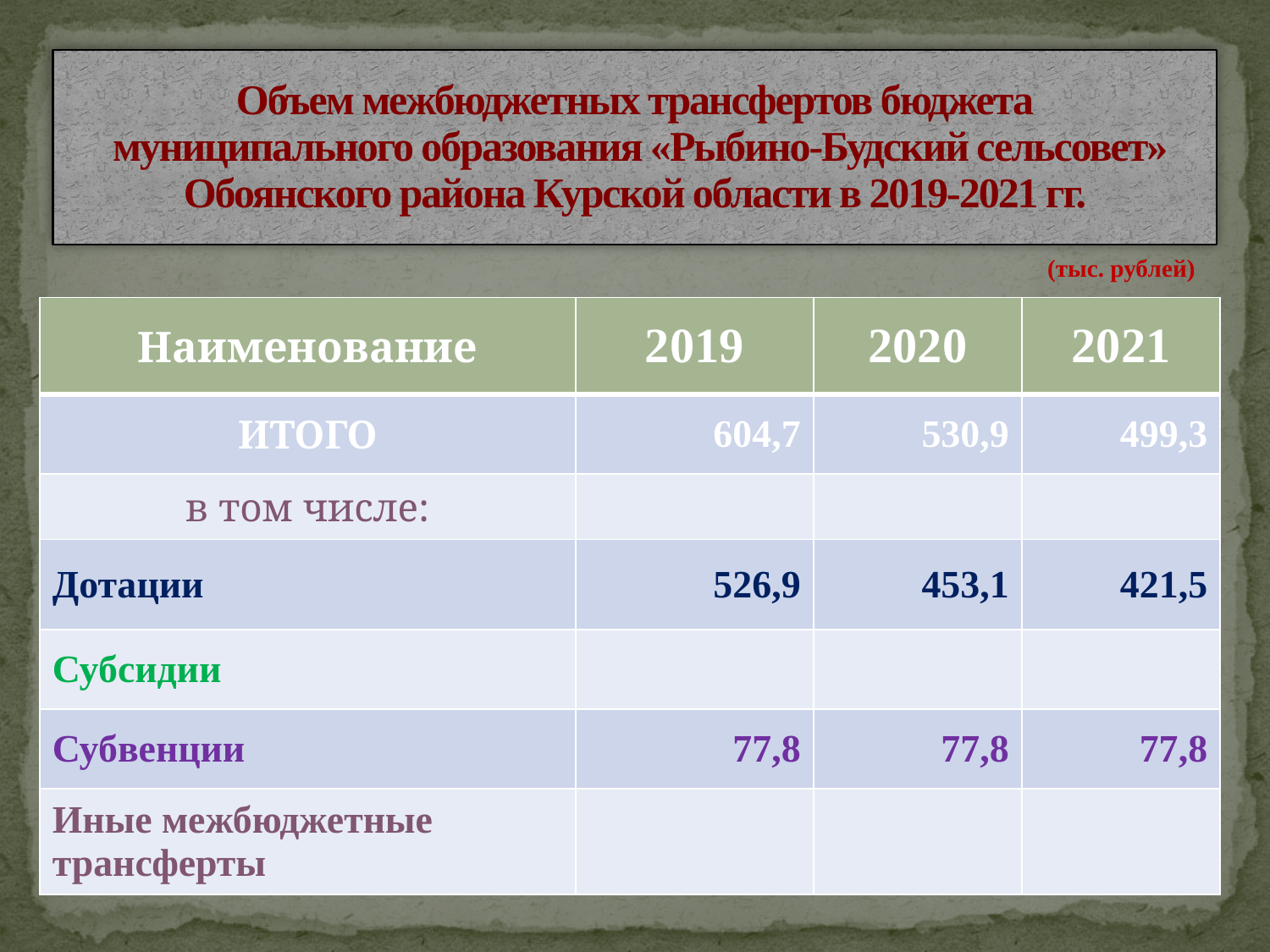

Объем межбюджетных трансфертов бюджета
 муниципального образования «Рыбино-Будский сельсовет» Обоянского района Курской области в 2019-2021 гг.
(тыс. рублей)
| Наименование | 2019 | 2020 | 2021 |
| --- | --- | --- | --- |
| ИТОГО | 604,7 | 530,9 | 499,3 |
| в том числе: |  |  |  |
| Дотации | 526,9 | 453,1 | 421,5 |
| Субсидии |  |  |  |
| Субвенции | 77,8 | 77,8 | 77,8 |
| Иные межбюджетные трансферты |  |  |  |